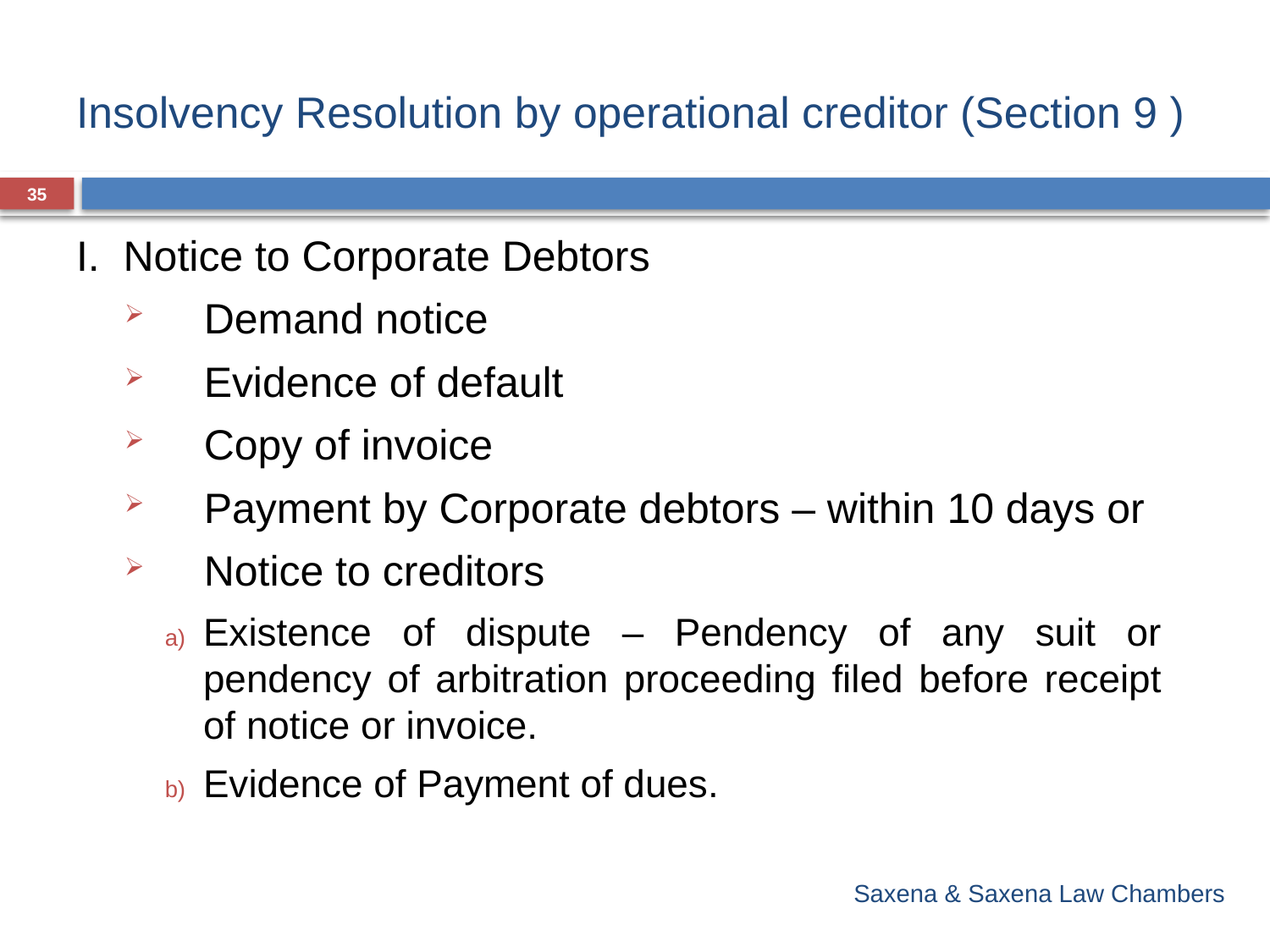

# Insolvency Resolution by operational creditor (Section 9 )
35
I.  Notice to Corporate Debtors
Demand notice
Evidence of default
Copy of invoice
Payment by Corporate debtors – within 10 days or
Notice to creditors
Existence of dispute – Pendency of any suit or pendency of arbitration proceeding filed before receipt of notice or invoice.
Evidence of Payment of dues.

Saxena & Saxena Law Chambers